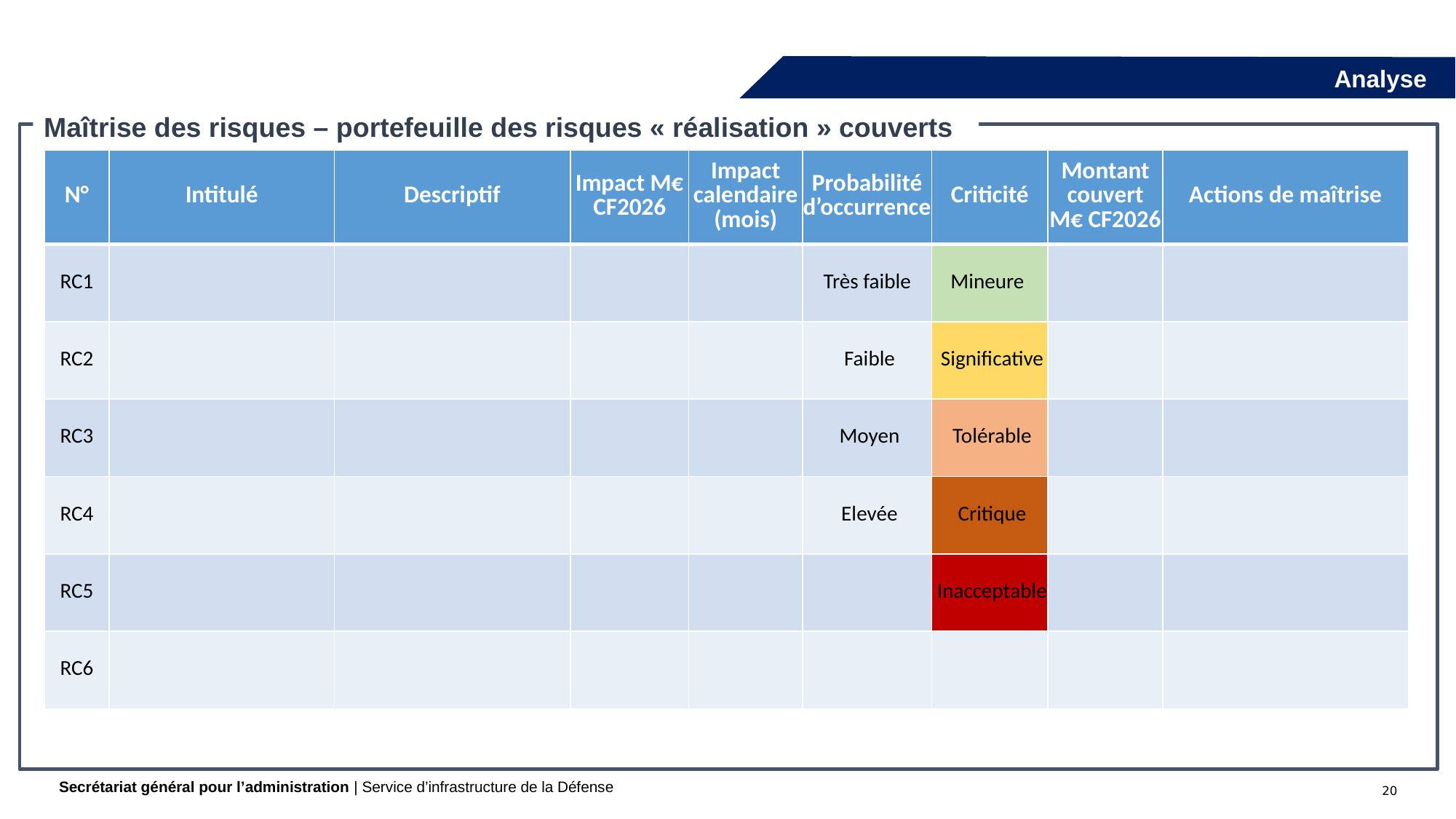

Soutenabilité financière
Analyse
Maîtrise des risques – portefeuille des risques « réalisation » couverts

| N° | Intitulé | Descriptif | Impact M€ CF2026 | Impact calendaire (mois) | Probabilité d’occurrence | Criticité | Montant couvert M€ CF2026 | Actions de maîtrise |
| --- | --- | --- | --- | --- | --- | --- | --- | --- |
| RC1 |  |  |  |  | Très faible | Mineure |  |  |
| RC2 |  |  |  |  | Faible | Significative |  |  |
| RC3 |  |  |  |  | Moyen | Tolérable |  |  |
| RC4 |  |  |  |  | Elevée | Critique |  |  |
| RC5 |  |  |  |  |  | Inacceptable |  |  |
| RC6 |  |  |  |  |  |  |  |  |

20